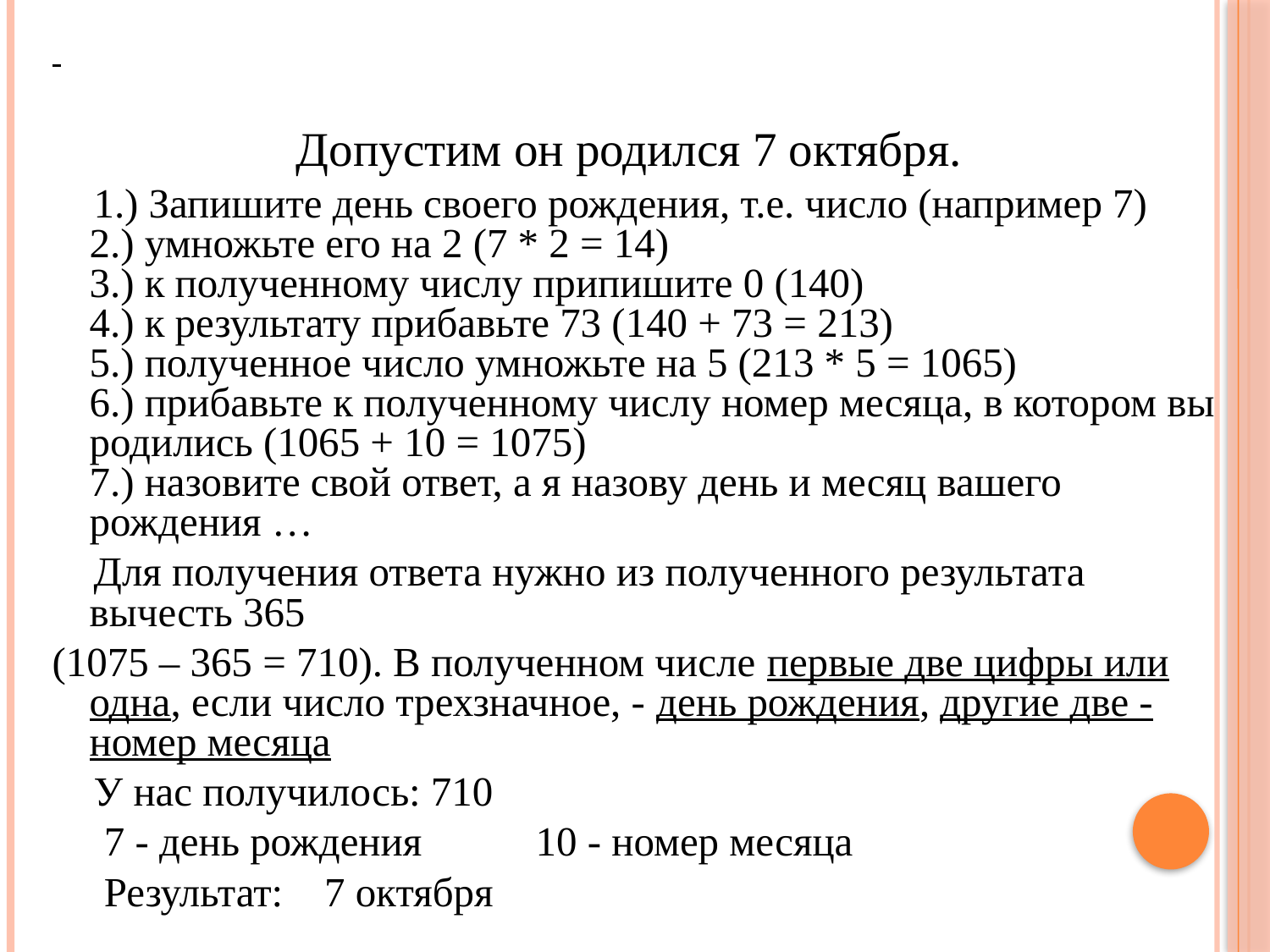

#

Допустим он родился 7 октября.
    1.) Запишите день своего рождения, т.е. число (например 7)
2.) умножьте его на 2 (7 * 2 = 14)
3.) к полученному числу припишите 0 (140)
4.) к результату прибавьте 73 (140 + 73 = 213)
5.) полученное число умножьте на 5 (213 * 5 = 1065)
6.) прибавьте к полученному числу номер месяца, в котором вы родились (1065 + 10 = 1075)
7.) назовите свой ответ, а я назову день и месяц вашего рождения …
    Для получения ответа нужно из полученного результата вычесть 365
(1075 – 365 = 710). В полученном числе первые две цифры или одна, если число трехзначное, - день рождения, другие две - номер месяца
    У нас получилось: 710
     7 - день рождения           10 - номер месяца
     Результат:    7 октября